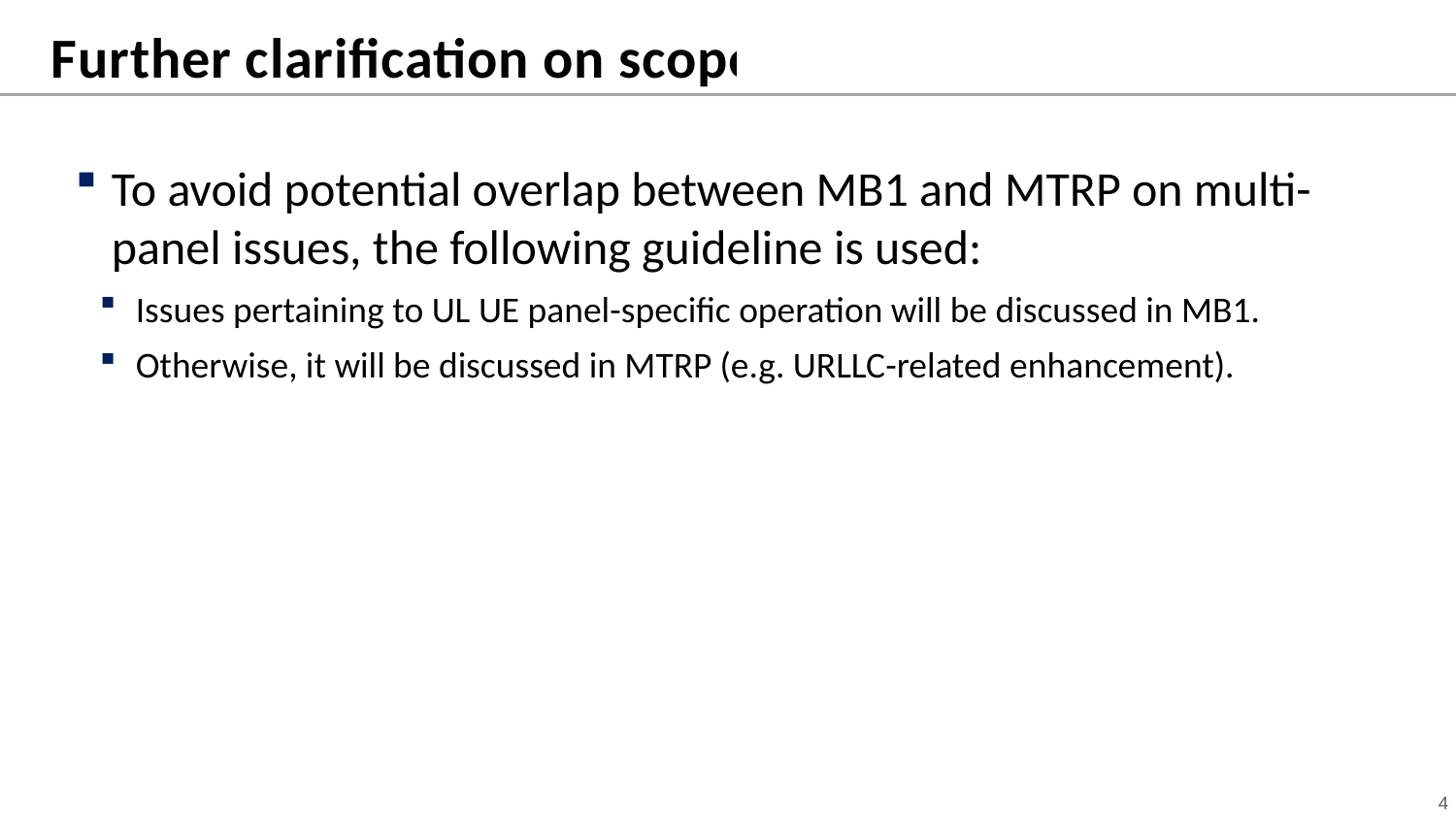

# Further clarification on scope
To avoid potential overlap between MB1 and MTRP on multi-panel issues, the following guideline is used:
Issues pertaining to UL UE panel-specific operation will be discussed in MB1.
Otherwise, it will be discussed in MTRP (e.g. URLLC-related enhancement).